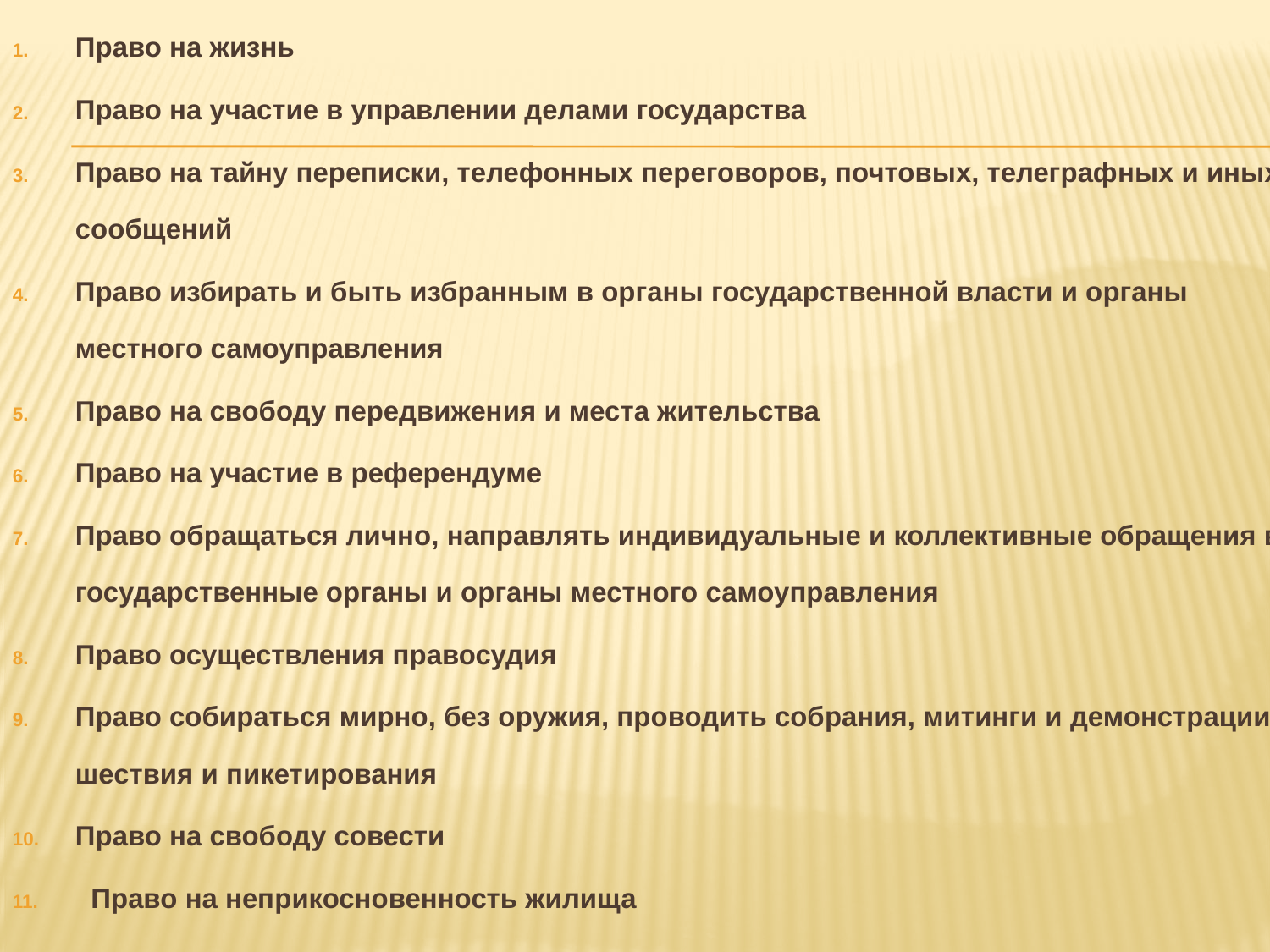

Право на жизнь
Право на участие в управлении делами государства
Право на тайну переписки, телефонных переговоров, почтовых, телеграфных и иных сообщений
Право избирать и быть избранным в органы государственной власти и органы местного самоуправления
Право на свободу передвижения и места жительства
Право на участие в референдуме
Право обращаться лично, направлять индивидуальные и коллективные обращения в государственные органы и органы местного самоуправления
Право осуществления правосудия
Право собираться мирно, без оружия, проводить собрания, митинги и демонстрации, шествия и пикетирования
Право на свободу совести
  Право на неприкосновенность жилища